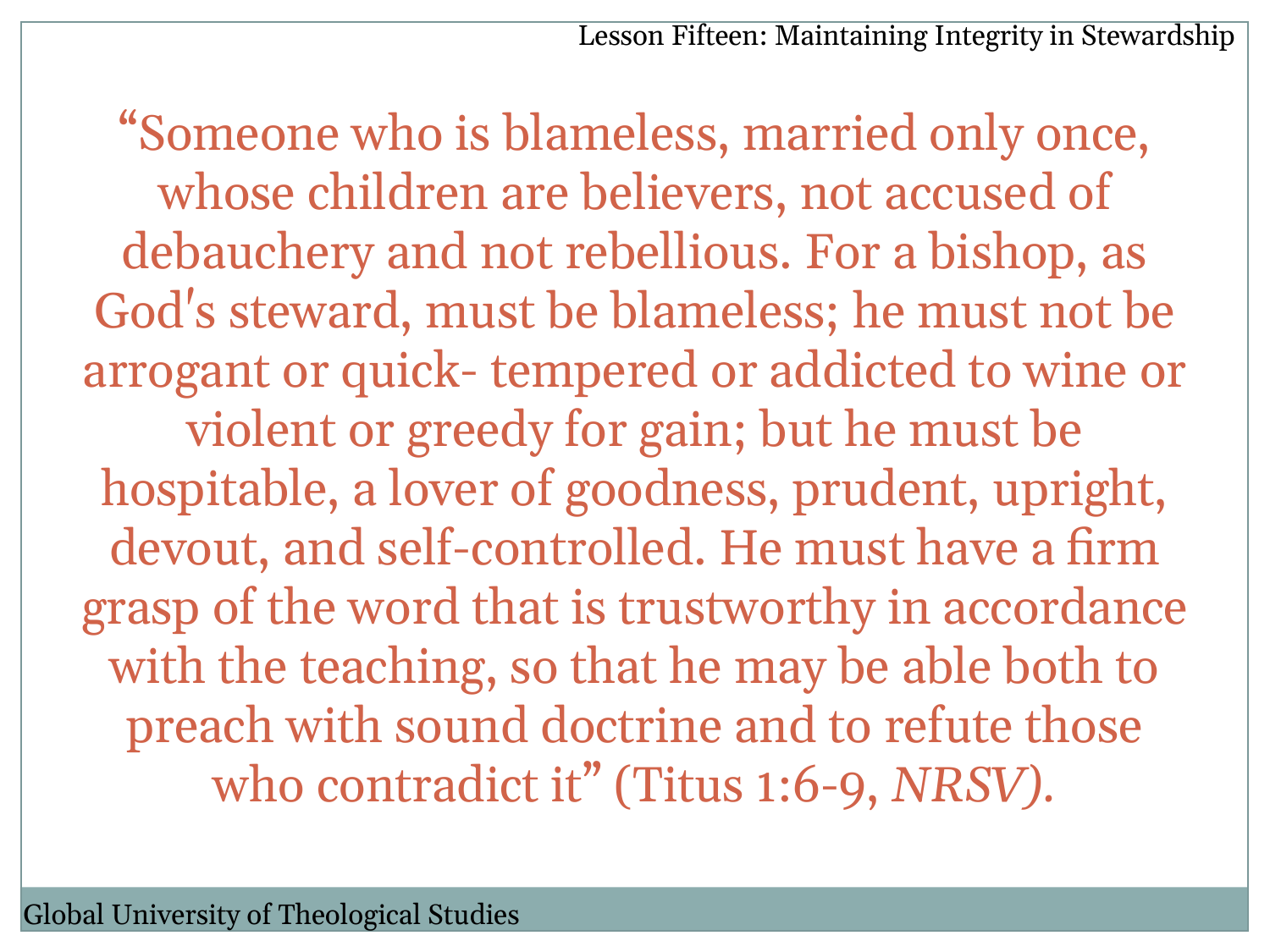

Lesson Fifteen: Maintaining Integrity in Stewardship
“Someone who is blameless, married only once, whose children are believers, not accused of debauchery and not rebellious. For a bishop, as God's steward, must be blameless; he must not be arrogant or quick- tempered or addicted to wine or violent or greedy for gain; but he must be hospitable, a lover of goodness, prudent, upright, devout, and self-controlled. He must have a firm grasp of the word that is trustworthy in accordance with the teaching, so that he may be able both to preach with sound doctrine and to refute those who contradict it” (Titus 1:6-9, NRSV).
Global University of Theological Studies